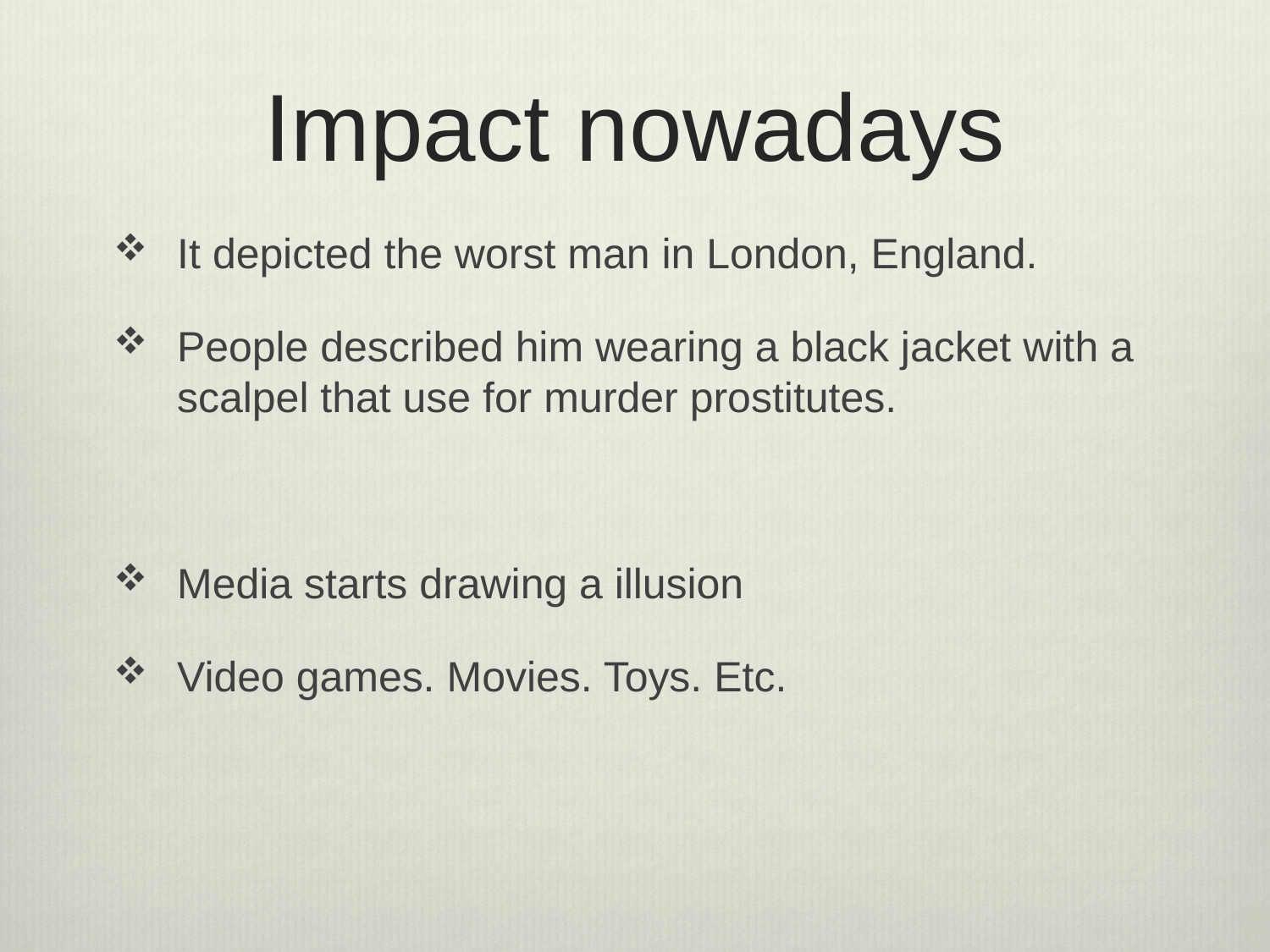

# Impact nowadays
It depicted the worst man in London, England.
People described him wearing a black jacket with a scalpel that use for murder prostitutes.

Media starts drawing a illusion
Video games. Movies. Toys. Etc.